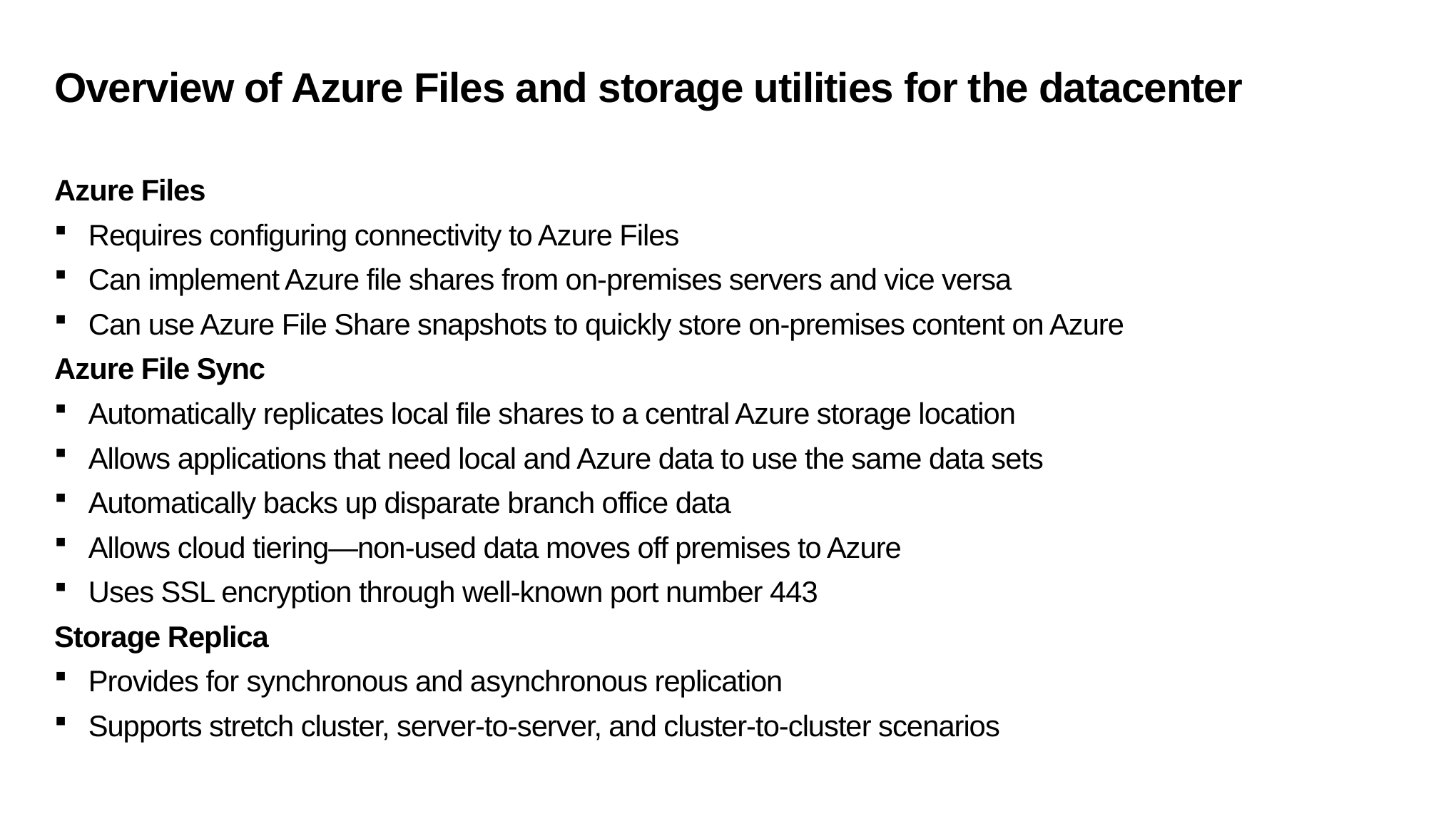

# Overview of Azure Files and storage utilities for the datacenter
Azure Files
Requires configuring connectivity to Azure Files
Can implement Azure file shares from on-premises servers and vice versa
Can use Azure File Share snapshots to quickly store on-premises content on Azure
Azure File Sync
Automatically replicates local file shares to a central Azure storage location
Allows applications that need local and Azure data to use the same data sets
Automatically backs up disparate branch office data
Allows cloud tiering—non-used data moves off premises to Azure
Uses SSL encryption through well-known port number 443
Storage Replica
Provides for synchronous and asynchronous replication
Supports stretch cluster, server-to-server, and cluster-to-cluster scenarios